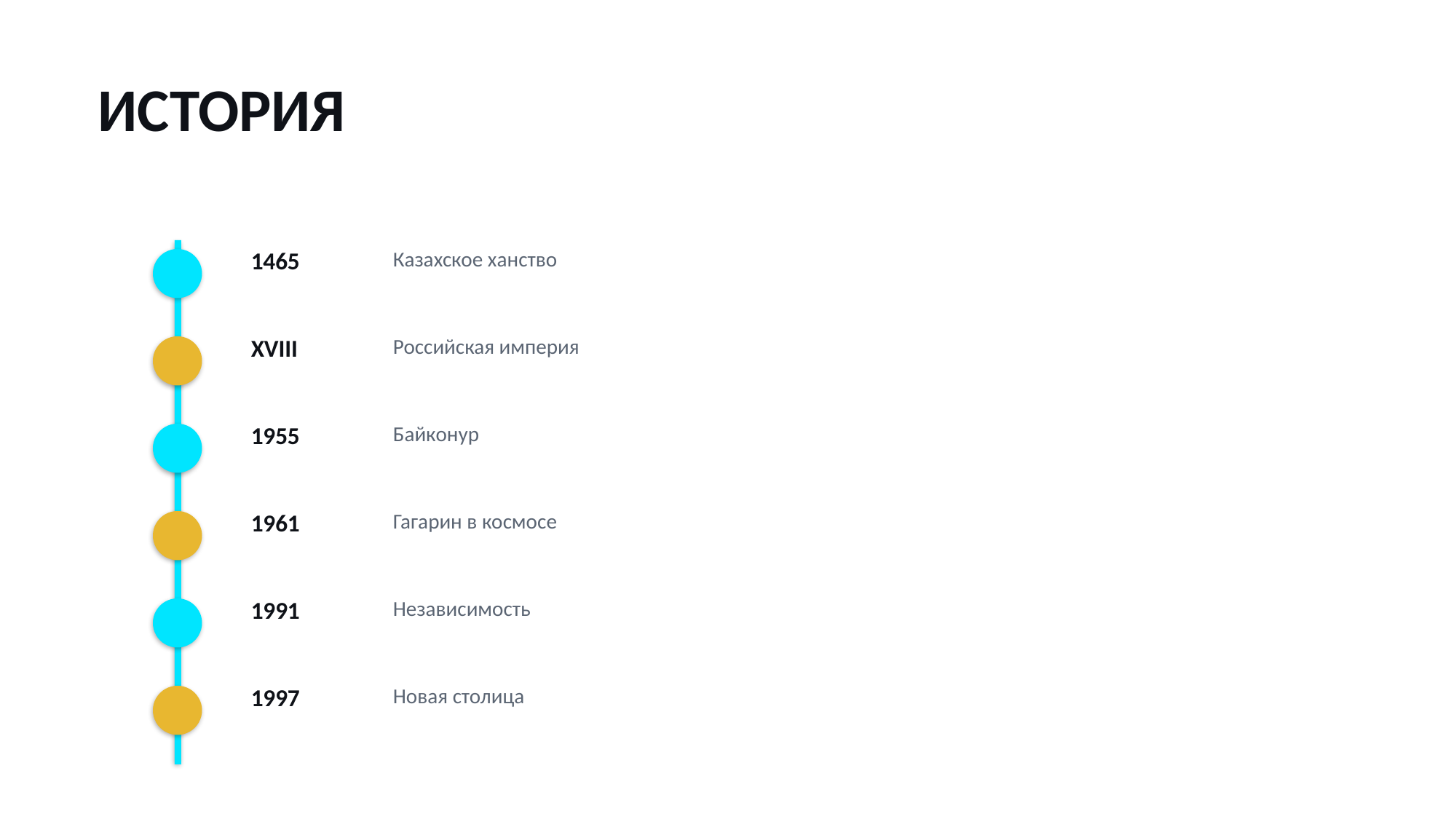

ИСТОРИЯ

1465
Казахское ханство

XVIII
Российская империя

1955
Байконур

1961
Гагарин в космосе

1991
Независимость

1997
Новая столица